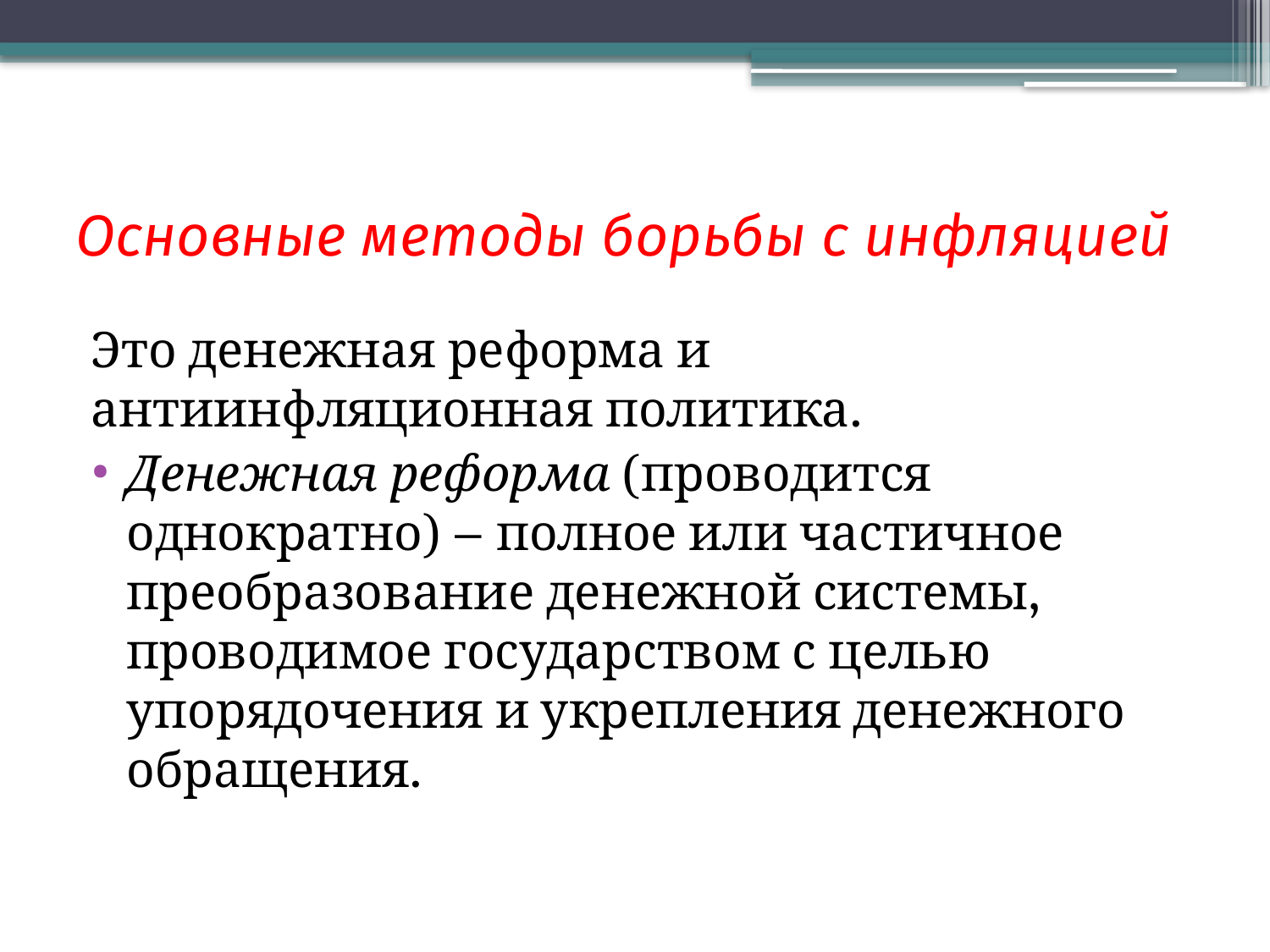

# Основные методы борьбы с инфляцией
Это денежная реформа и антиинфляционная политика.
Денежная реформа (проводится однократно) – полное или частичное преобразование денежной системы, проводимое государством с целью упорядочения и укрепления денежного обращения.